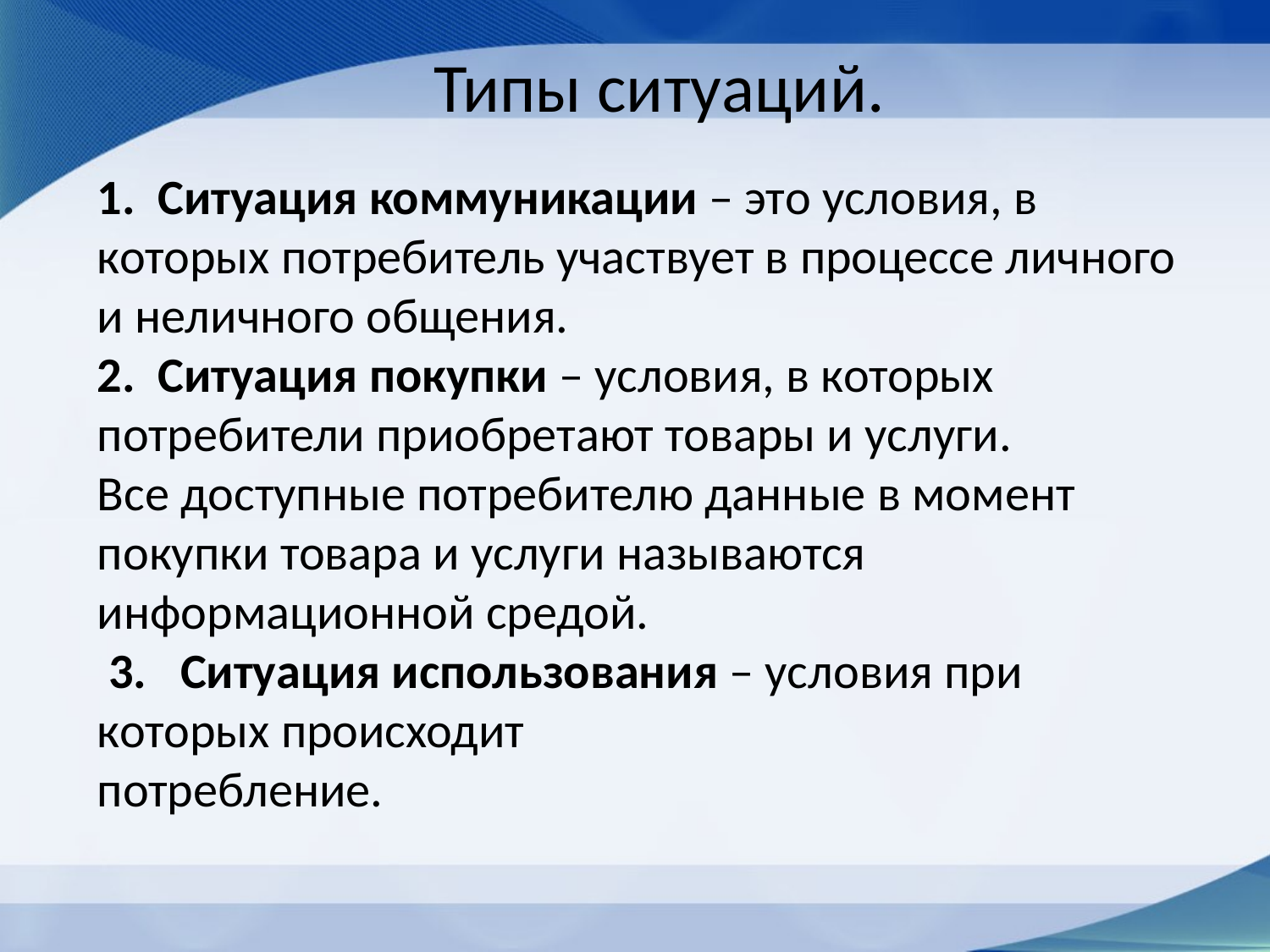

# Типы ситуаций.

1.  Ситуация коммуникации – это условия, в которых потребитель участвует в процессе личного и неличного общения.
2.  Ситуация покупки – условия, в которых потребители приобретают товары и услуги.
Все доступные потребителю данные в момент покупки товара и услуги называются информационной средой.
 3.   Ситуация использования – условия при которых происходит
потребление.